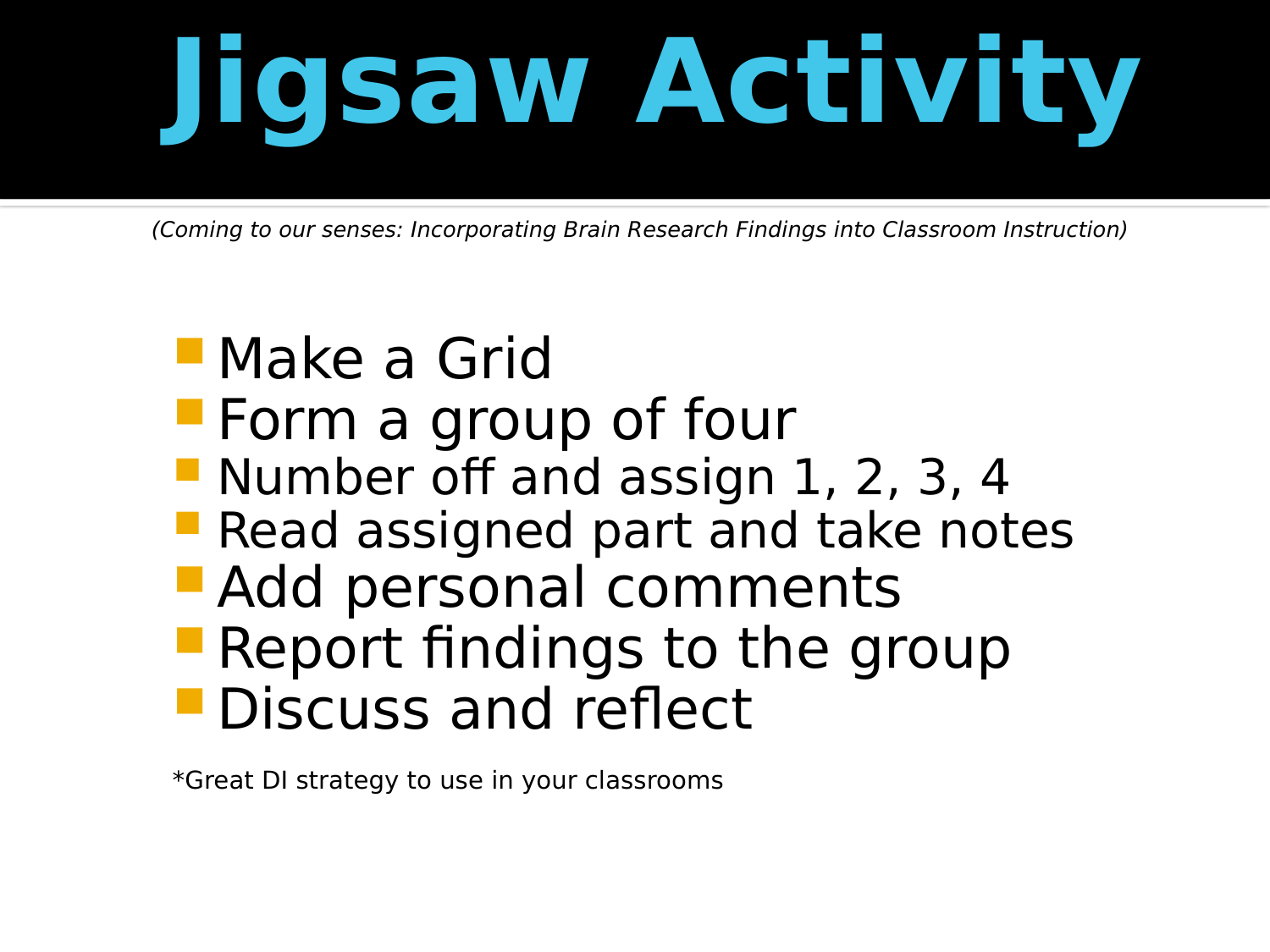

Jigsaw Activity
# (Coming to our senses: Incorporating Brain Research Findings into Classroom Instruction)
Make a Grid
Form a group of four
Number off and assign 1, 2, 3, 4
Read assigned part and take notes
Add personal comments
Report findings to the group
Discuss and reflect

*Great DI strategy to use in your classrooms